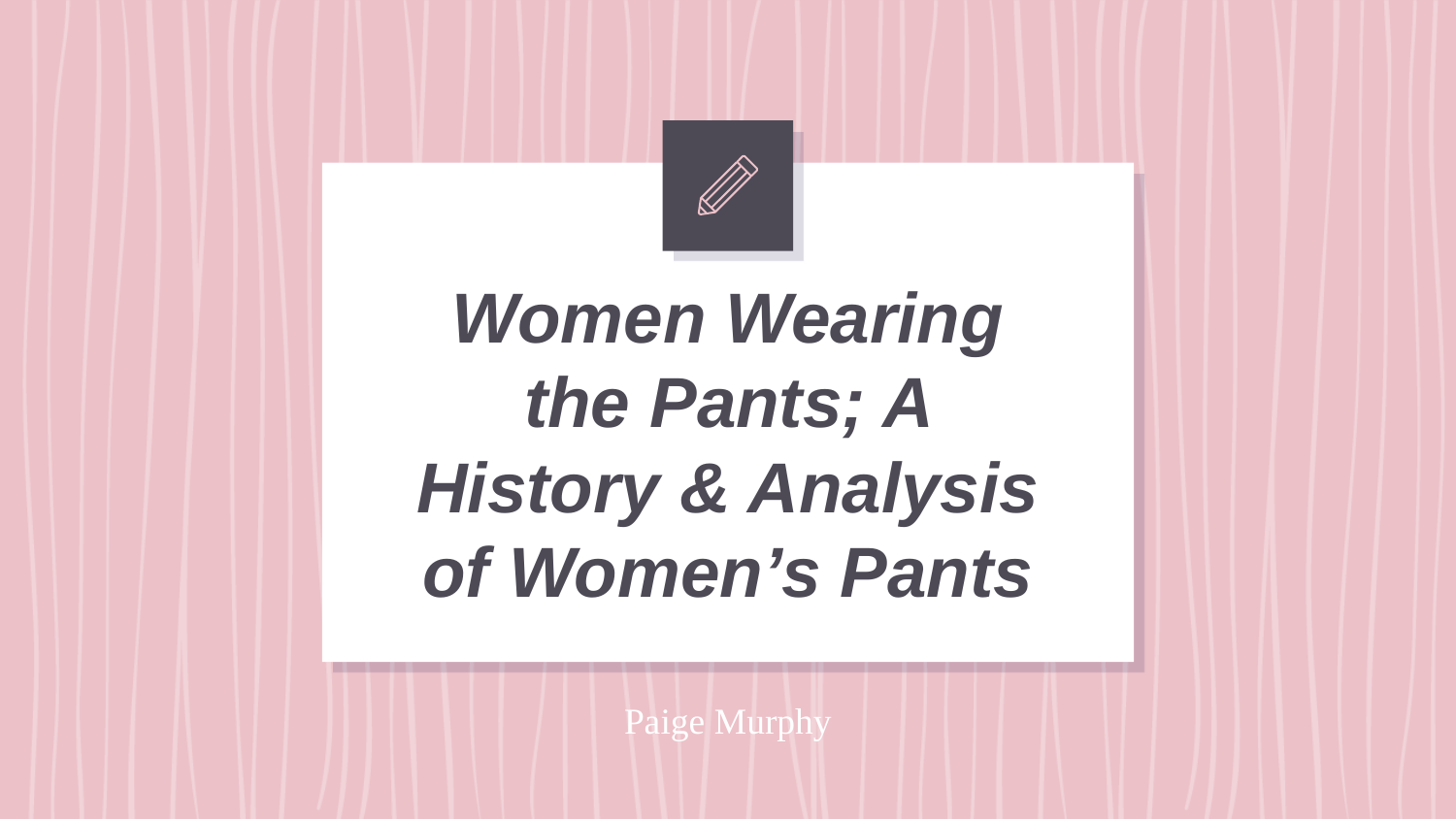

# Women Wearing the Pants; A History & Analysis of Women’s Pants

Paige Murphy